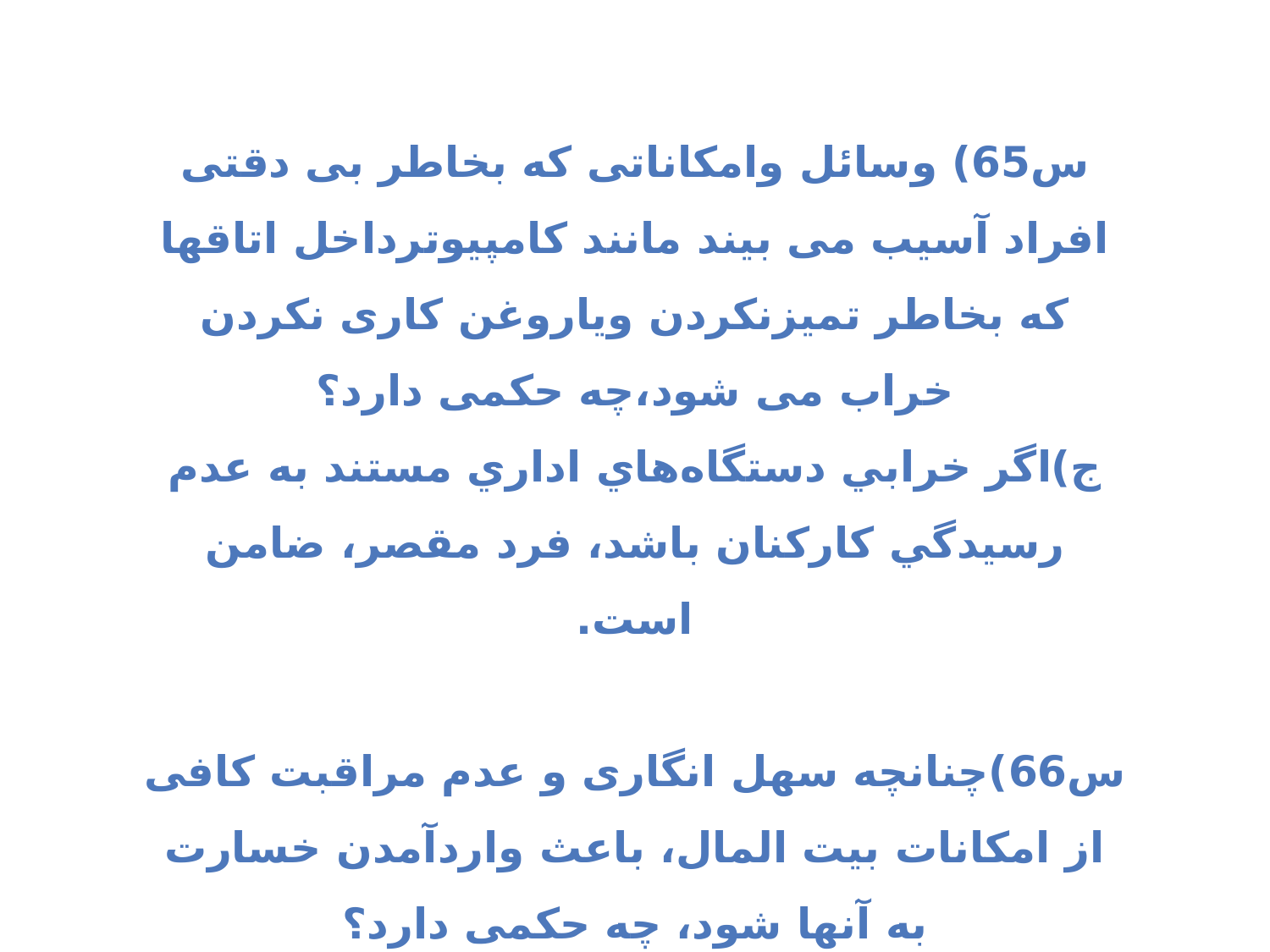

س65) وسائل وامکاناتی که بخاطر بی دقتی افراد آسیب می بیند مانند کامپیوترداخل اتاقها که بخاطر تمیزنکردن ویاروغن کاری نکردن خراب می شود،چه حکمی دارد؟
ج)اگر خرابي دستگاه‌هاي اداري مستند به عدم رسيدگي كاركنان باشد، فرد مقصر، ضامن است.

س66)چنانچه سهل انگارى و عدم مراقبت كافى از امكانات بيت المال، باعث واردآمدن خسارت به آنها شود، چه حكمى دارد؟
ج)بافرض امانی بودن امکانات بیت المال درفرض سوال موجب ضمان است وباید جبران شود.